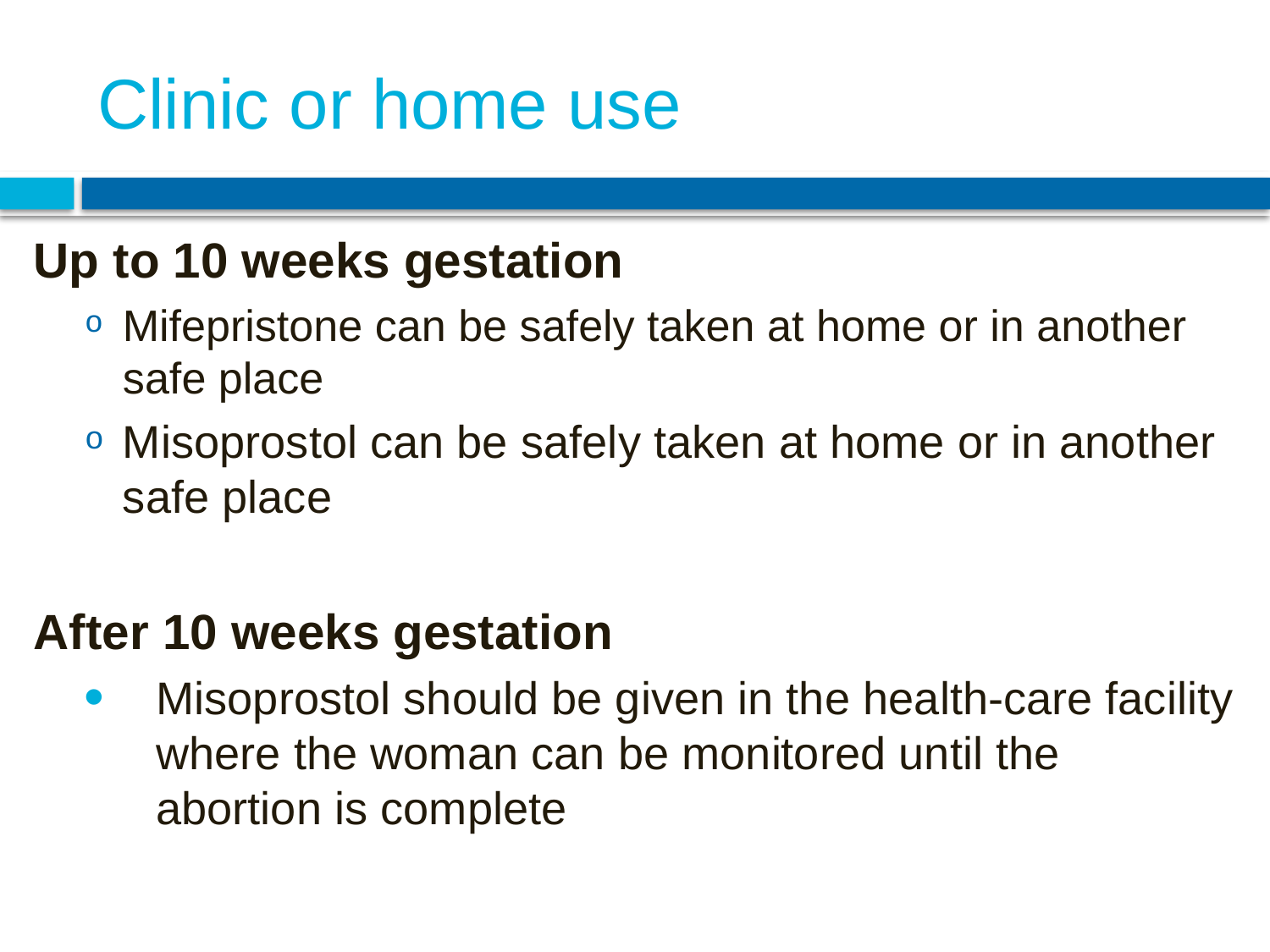

# Clinic or home use
Up to 10 weeks gestation
Mifepristone can be safely taken at home or in another safe place
Misoprostol can be safely taken at home or in another safe place

After 10 weeks gestation
Misoprostol should be given in the health-care facility where the woman can be monitored until the abortion is complete